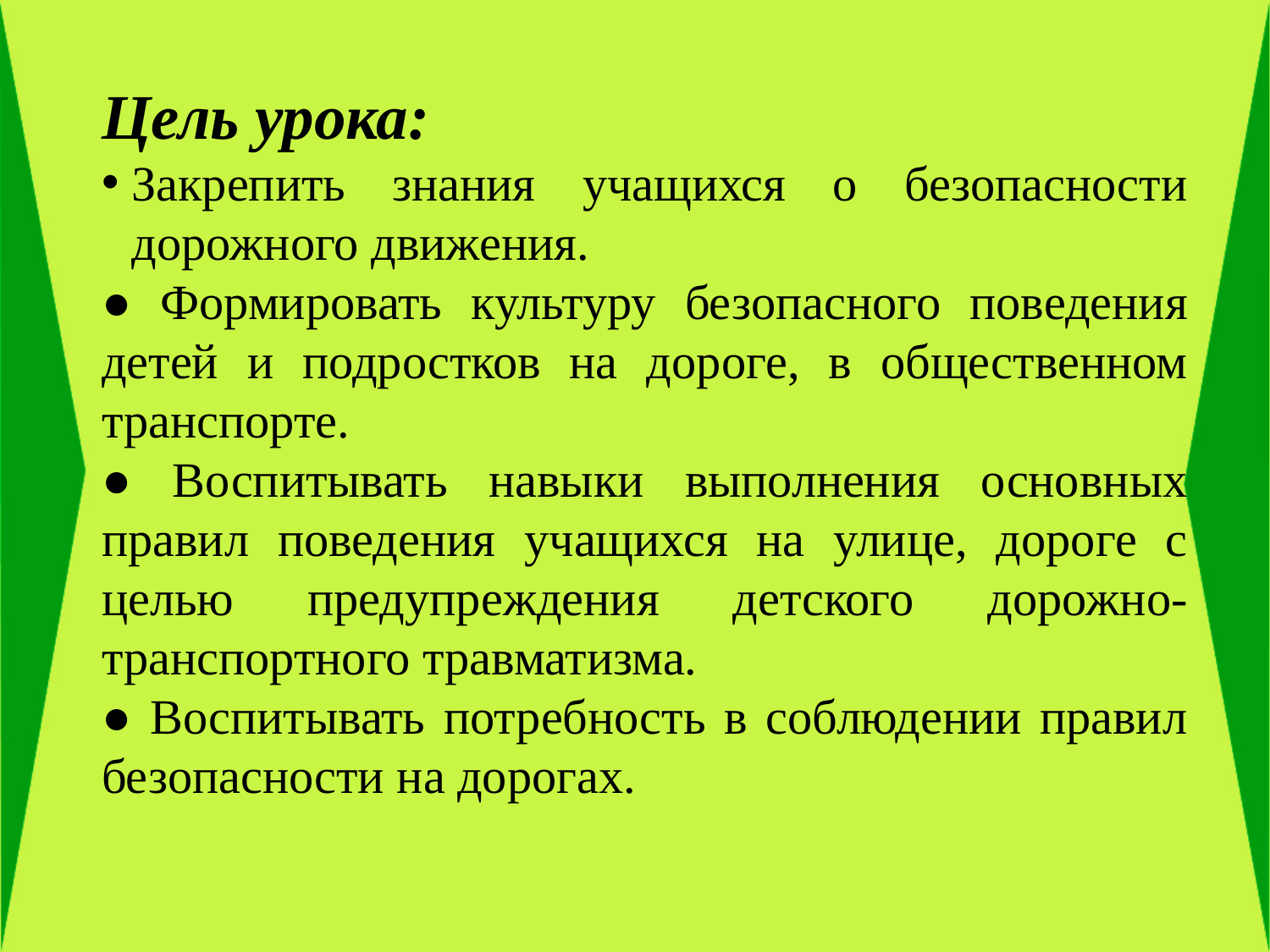

#
Цель урока:
Закрепить знания учащихся о безопасности дорожного движения.
● Формировать культуру безопасного поведения детей и подростков на дороге, в общественном транспорте.
● Воспитывать навыки выполнения основных правил поведения учащихся на улице, дороге с целью предупреждения детского дорожно-транспортного травматизма.
● Воспитывать потребность в соблюдении правил безопасности на дорогах.